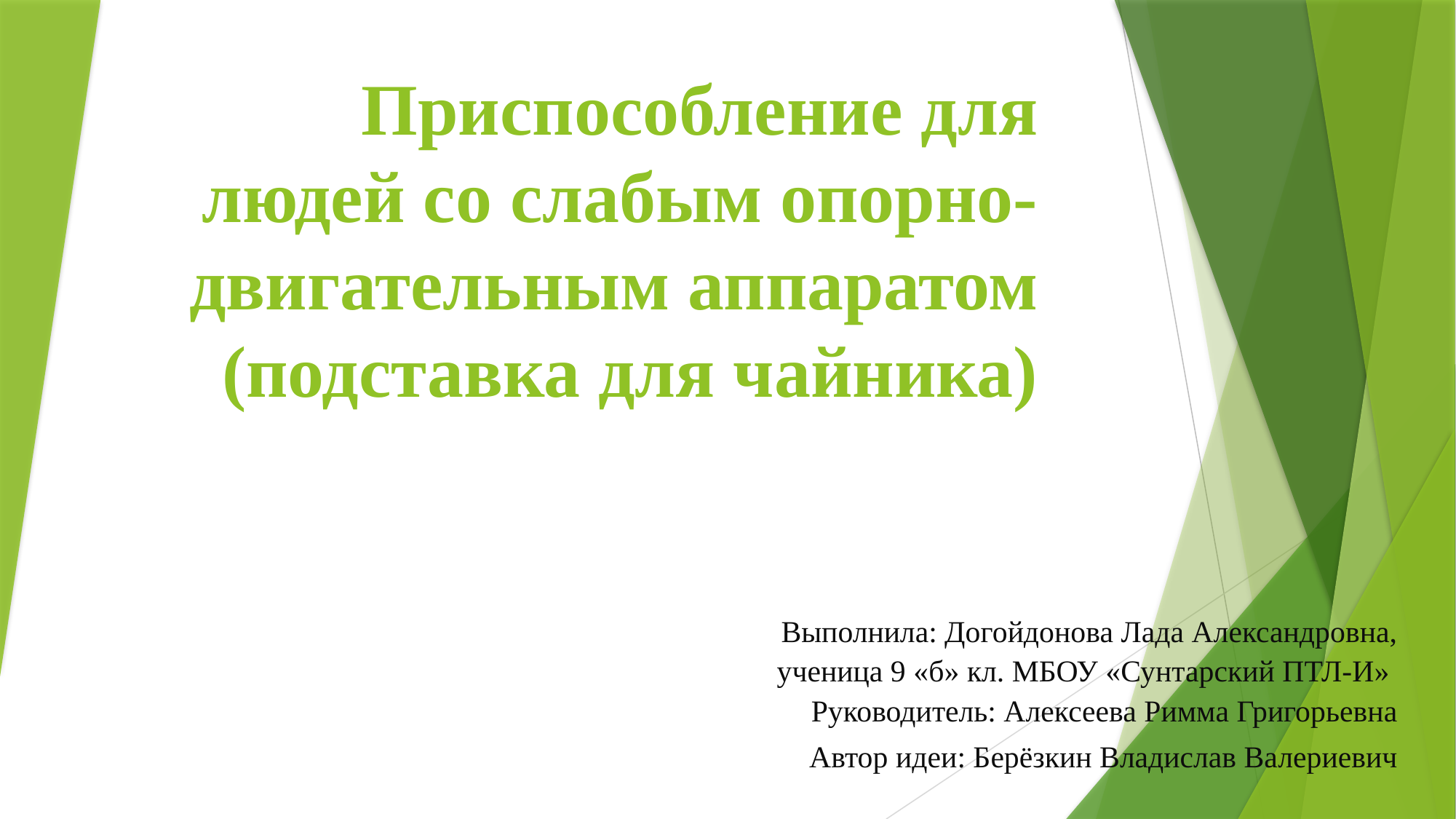

# Приспособление для людей со слабым опорно-двигательным аппаратом (подставка для чайника)
Выполнила: Догойдонова Лада Александровна,
ученица 9 «б» кл. МБОУ «Сунтарский ПТЛ-И»
Руководитель: Алексеева Римма Григорьевна
Автор идеи: Берёзкин Владислав Валериевич